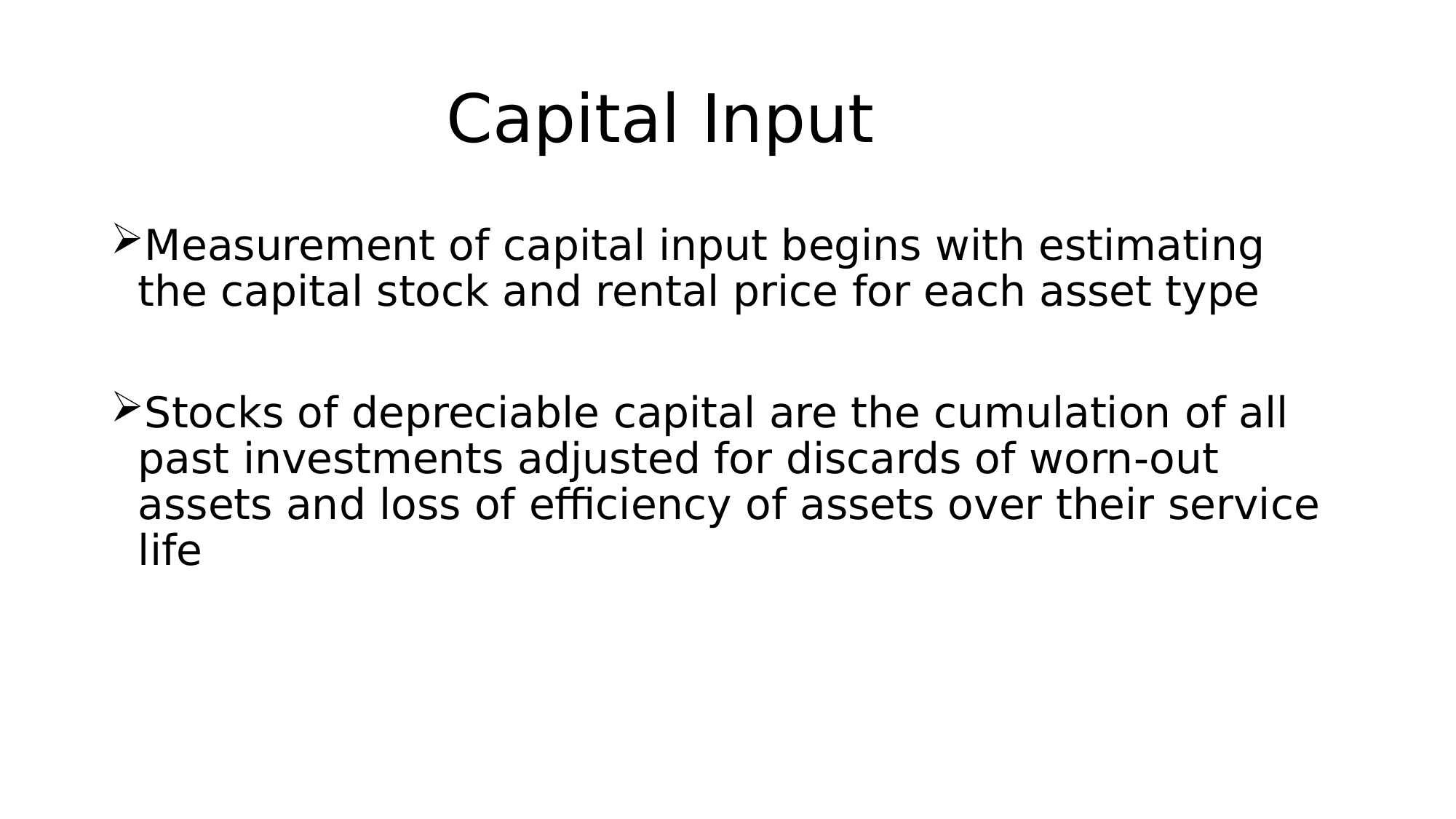

# Capital Input
Measurement of capital input begins with estimating the capital stock and rental price for each asset type

Stocks of depreciable capital are the cumulation of all past investments adjusted for discards of worn-out assets and loss of efficiency of assets over their service life